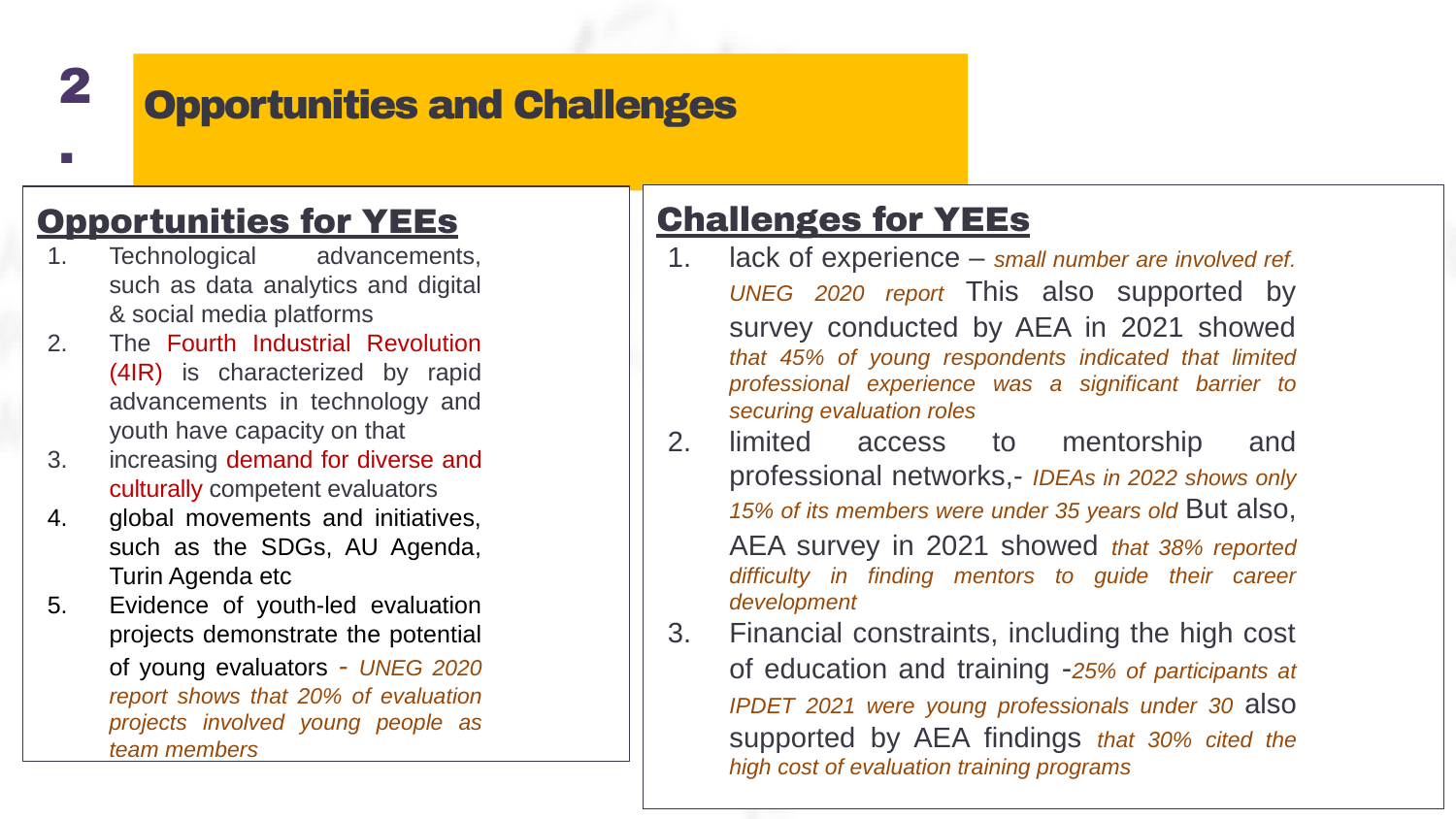

2.
# Opportunities and Challenges
Challenges for YEEs
lack of experience – small number are involved ref. UNEG 2020 report This also supported by survey conducted by AEA in 2021 showed that 45% of young respondents indicated that limited professional experience was a significant barrier to securing evaluation roles
limited access to mentorship and professional networks,- IDEAs in 2022 shows only 15% of its members were under 35 years old But also, AEA survey in 2021 showed that 38% reported difficulty in finding mentors to guide their career development
Financial constraints, including the high cost of education and training -25% of participants at IPDET 2021 were young professionals under 30 also supported by AEA findings that 30% cited the high cost of evaluation training programs

Opportunities for YEEs
Technological advancements, such as data analytics and digital & social media platforms
The Fourth Industrial Revolution (4IR) is characterized by rapid advancements in technology and youth have capacity on that
increasing demand for diverse and culturally competent evaluators
global movements and initiatives, such as the SDGs, AU Agenda, Turin Agenda etc
Evidence of youth-led evaluation projects demonstrate the potential of young evaluators - UNEG 2020 report shows that 20% of evaluation projects involved young people as team members
6